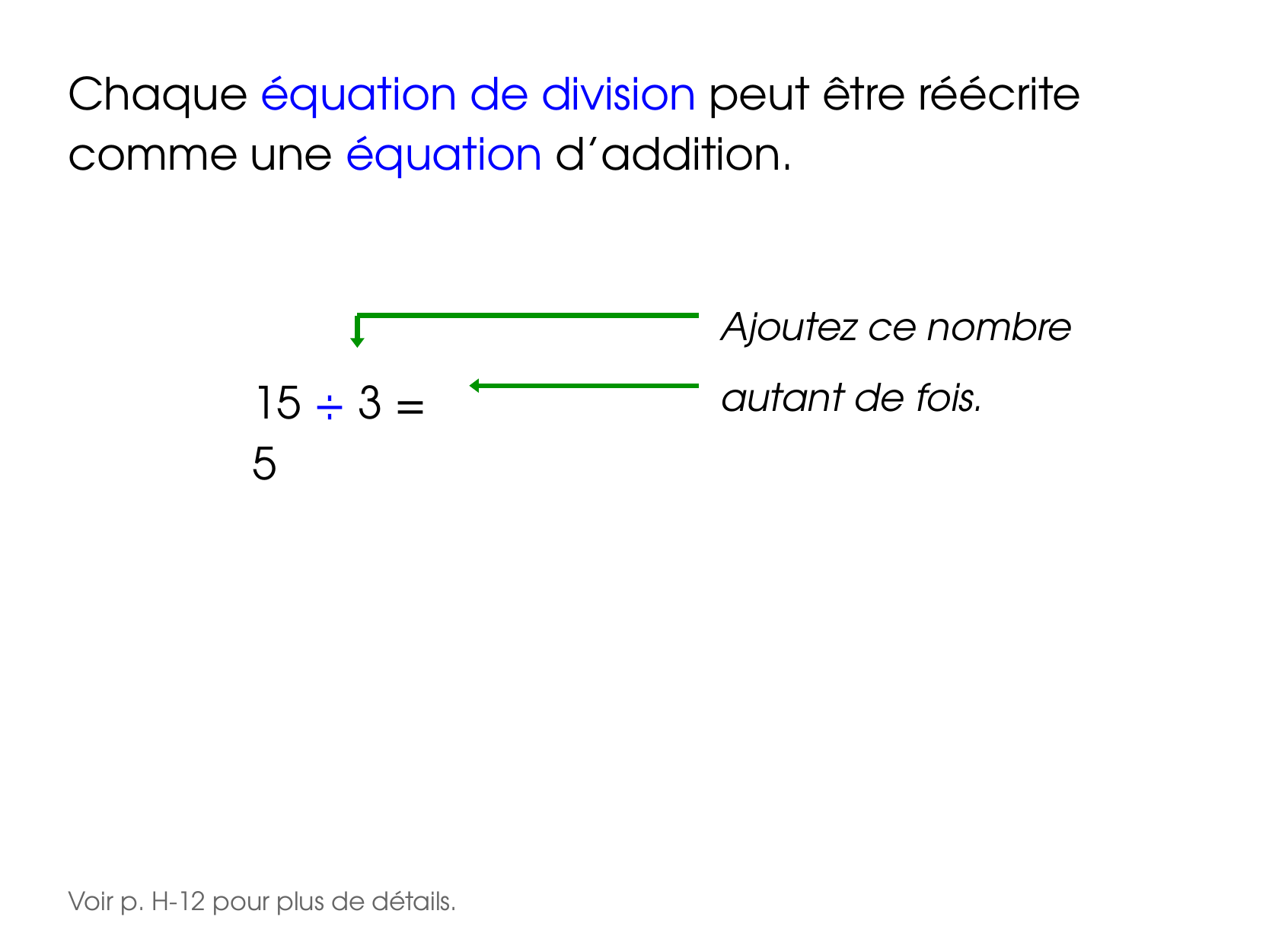

Chaque équation de division peut être réécrite comme une équation d’addition.
Ajoutez ce nombre
autant de fois.
15 ÷ 3 = 5
Voir p. H-12 pour plus de détails.